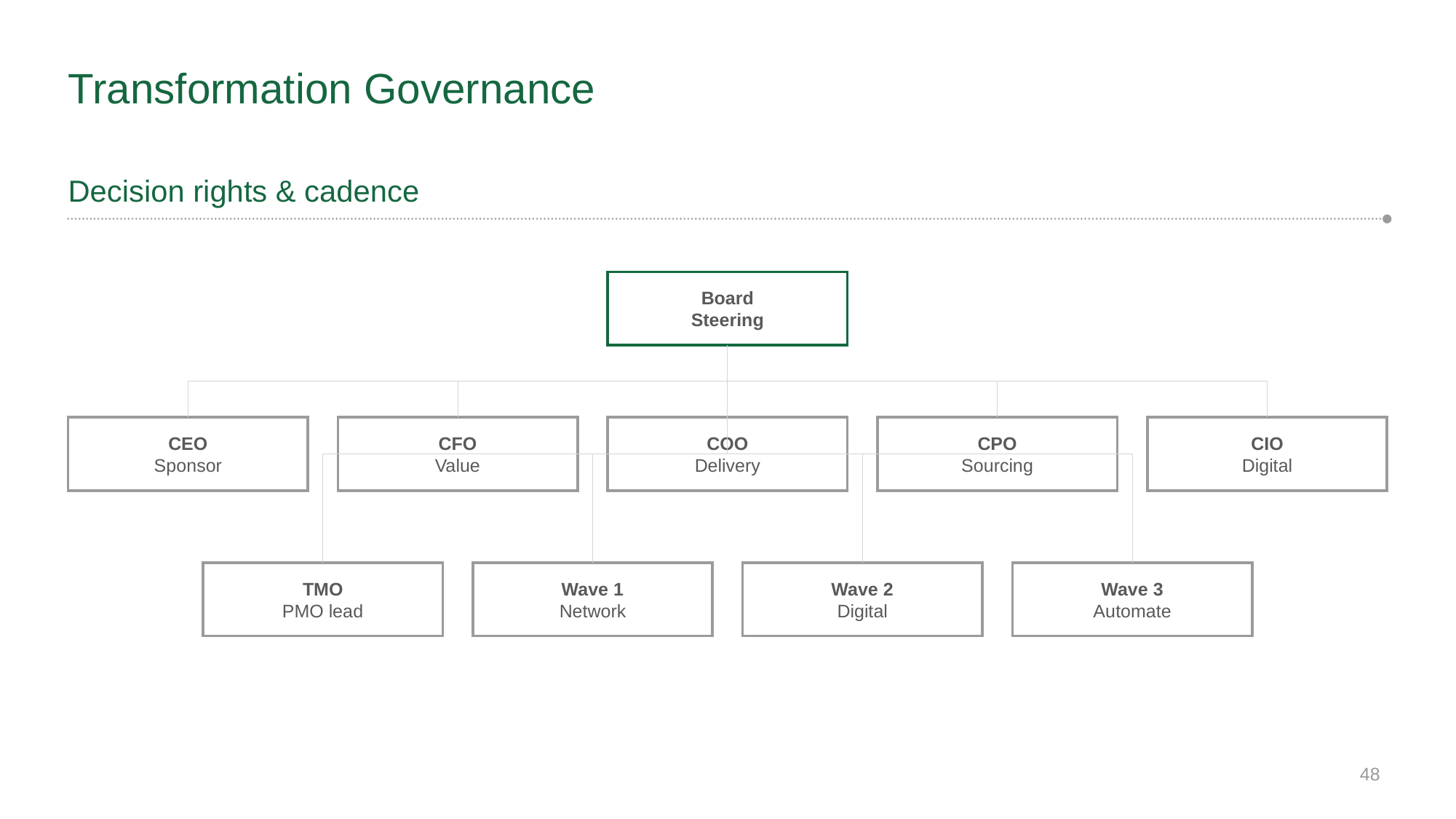

# Transformation Governance
Decision rights & cadence
Board
Steering
CEO
Sponsor
CFO
Value
COO
Delivery
CPO
Sourcing
CIO
Digital
TMO
PMO lead
Wave 1
Network
Wave 2
Digital
Wave 3
Automate
48